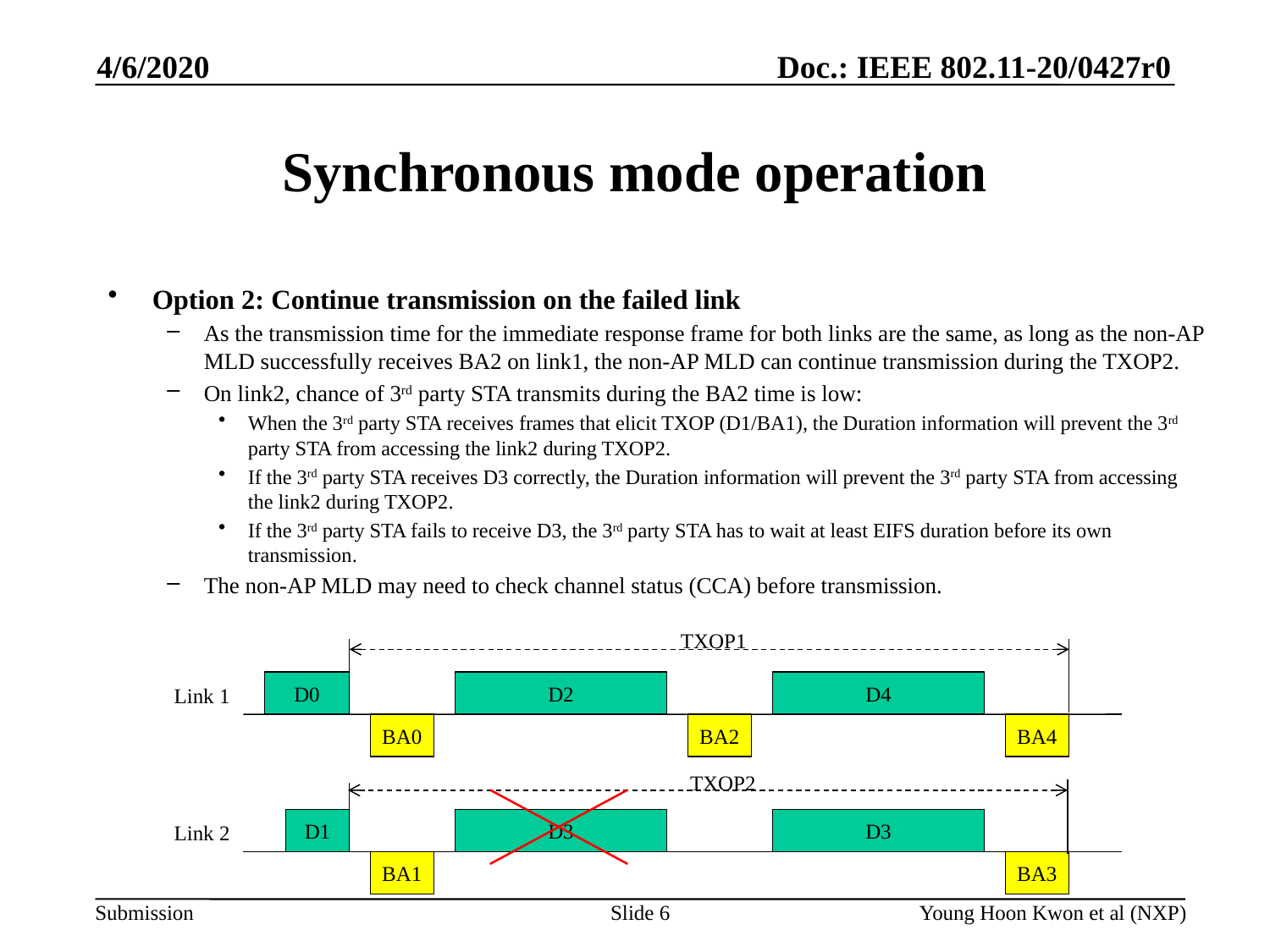

4/6/2020
# Synchronous mode operation
Option 2: Continue transmission on the failed link
As the transmission time for the immediate response frame for both links are the same, as long as the non-AP MLD successfully receives BA2 on link1, the non-AP MLD can continue transmission during the TXOP2.
On link2, chance of 3rd party STA transmits during the BA2 time is low:
When the 3rd party STA receives frames that elicit TXOP (D1/BA1), the Duration information will prevent the 3rd party STA from accessing the link2 during TXOP2.
If the 3rd party STA receives D3 correctly, the Duration information will prevent the 3rd party STA from accessing the link2 during TXOP2.
If the 3rd party STA fails to receive D3, the 3rd party STA has to wait at least EIFS duration before its own transmission.
The non-AP MLD may need to check channel status (CCA) before transmission.

TXOP1
D0
D2
D4
Link 1
BA2
BA4
BA0
TXOP2
D3
D3
D1
Link 2
BA3
BA1
Slide 6
Young Hoon Kwon et al (NXP)